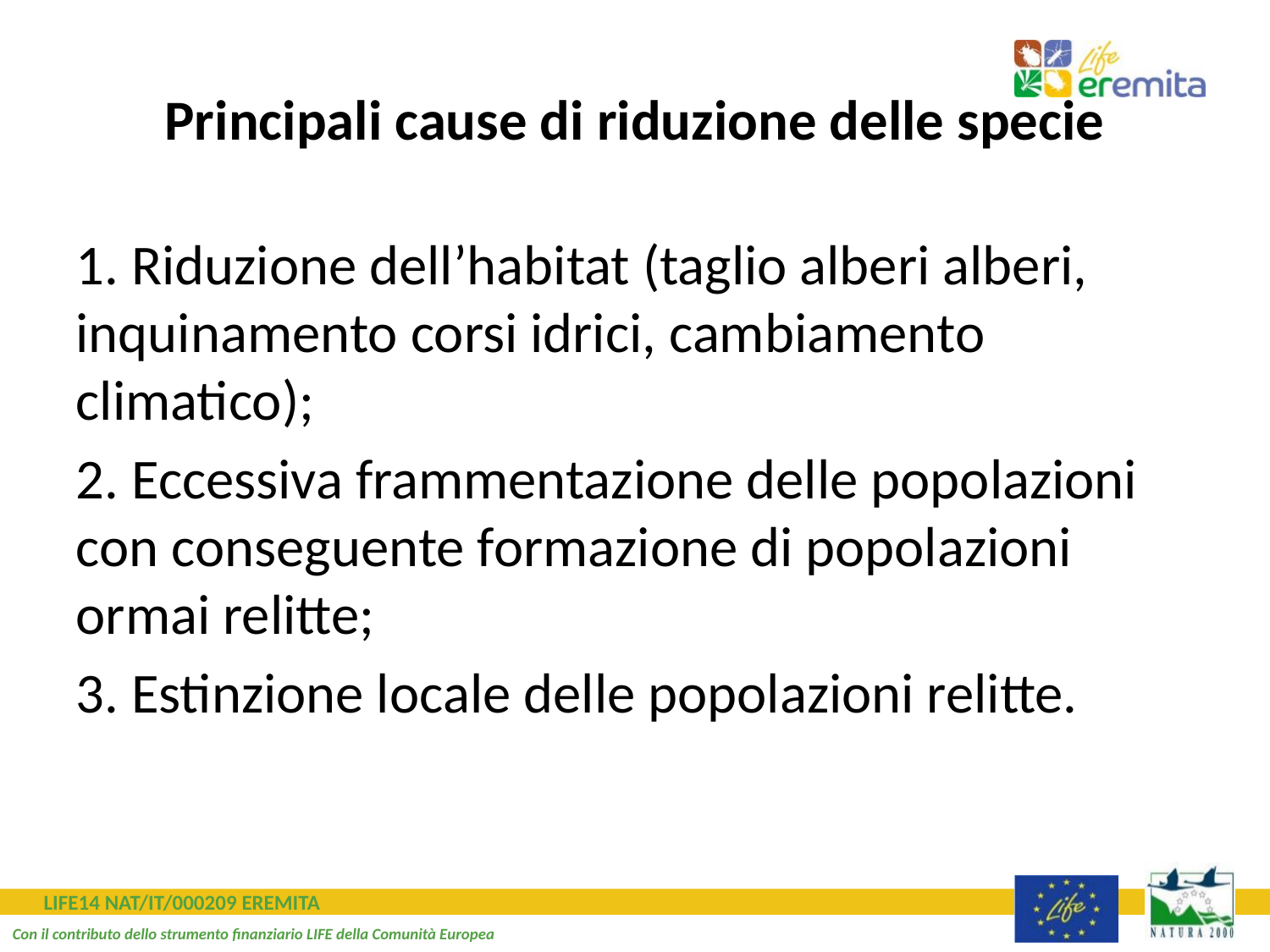

Principali cause di riduzione delle specie
1. Riduzione dell’habitat (taglio alberi alberi, inquinamento corsi idrici, cambiamento climatico);
2. Eccessiva frammentazione delle popolazioni con conseguente formazione di popolazioni ormai relitte;
3. Estinzione locale delle popolazioni relitte.